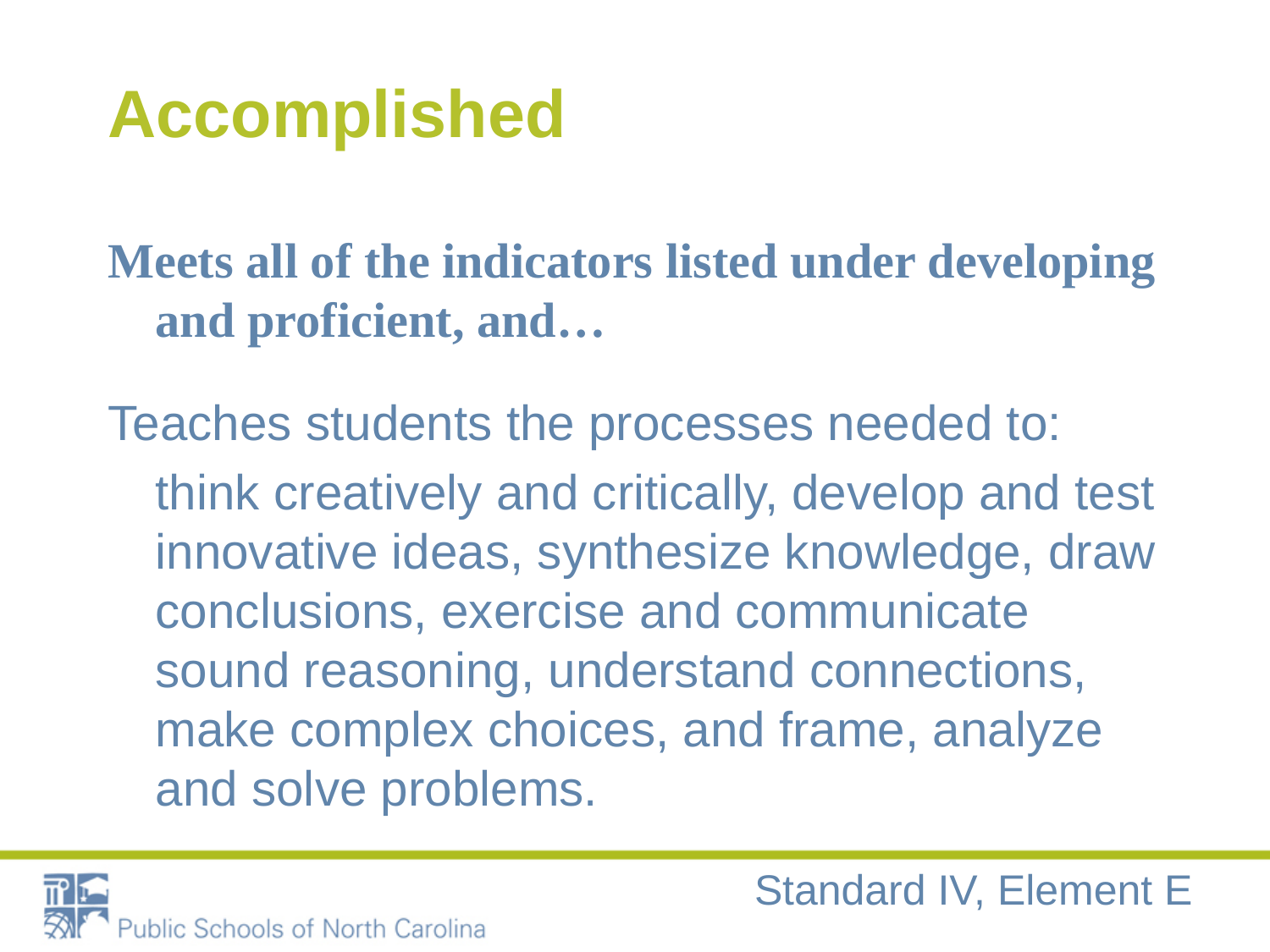

# Accomplished
Meets all of the indicators listed under developing and proficient, and…

Teaches students the processes needed to:
	think creatively and critically, develop and test innovative ideas, synthesize knowledge, draw conclusions, exercise and communicate sound reasoning, understand connections, make complex choices, and frame, analyze and solve problems.

Standard IV, Element E